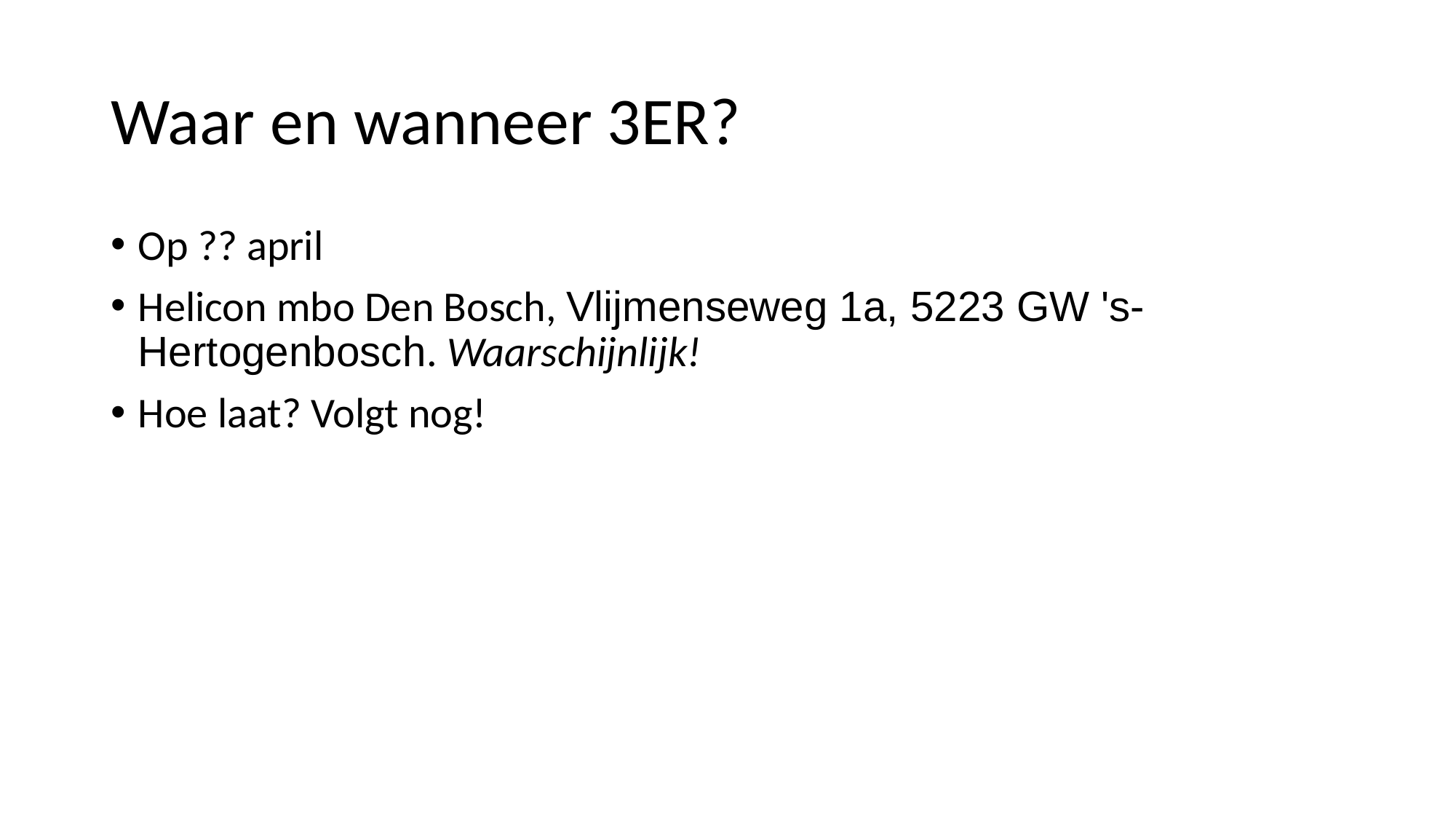

# Waar en wanneer 3ER?
Op ?? april
Helicon mbo Den Bosch, Vlijmenseweg 1a, 5223 GW 's-Hertogenbosch. Waarschijnlijk!
Hoe laat? Volgt nog!